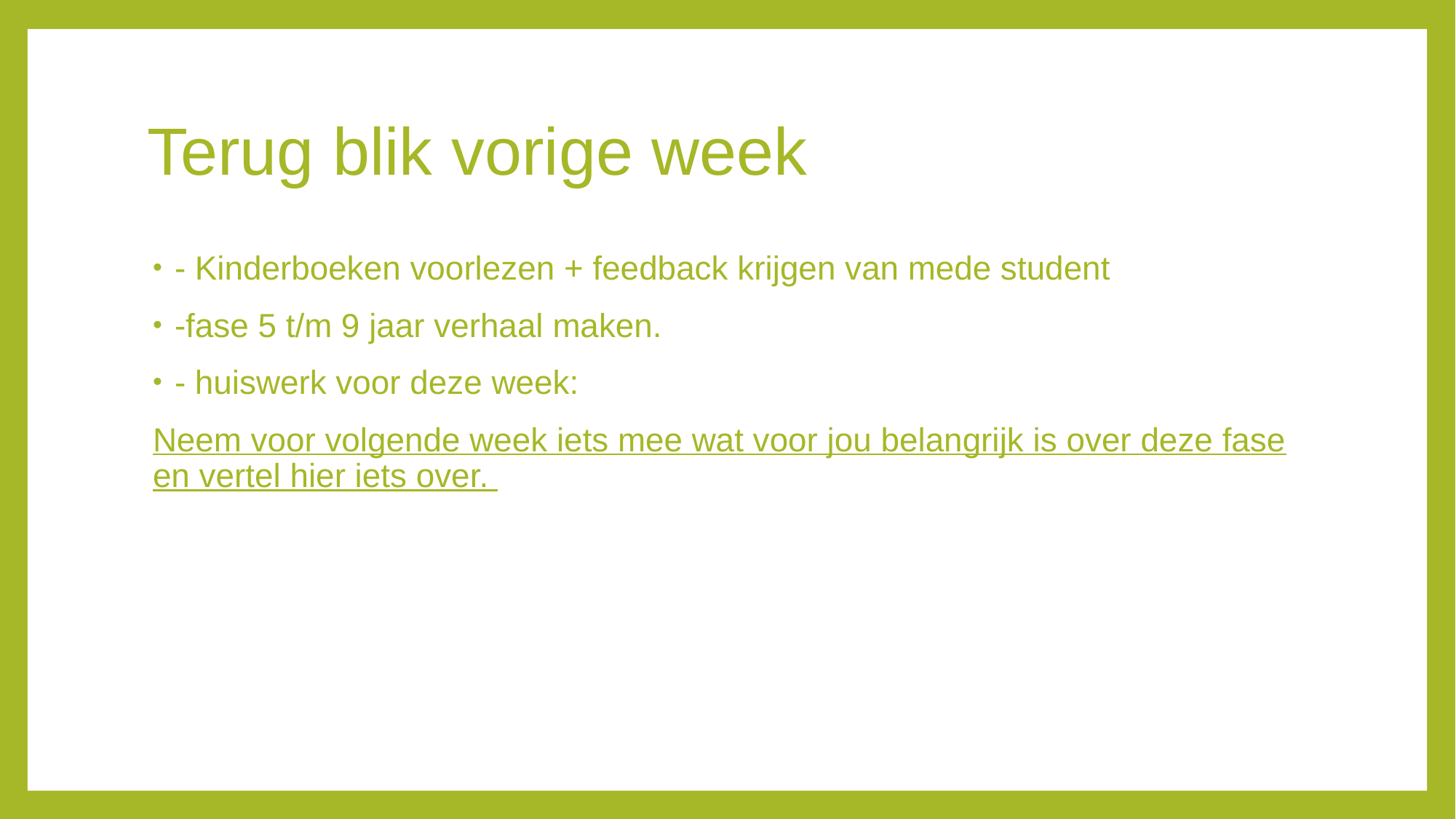

# Terug blik vorige week
- Kinderboeken voorlezen + feedback krijgen van mede student
-fase 5 t/m 9 jaar verhaal maken.
- huiswerk voor deze week:
Neem voor volgende week iets mee wat voor jou belangrijk is over deze fase en vertel hier iets over.